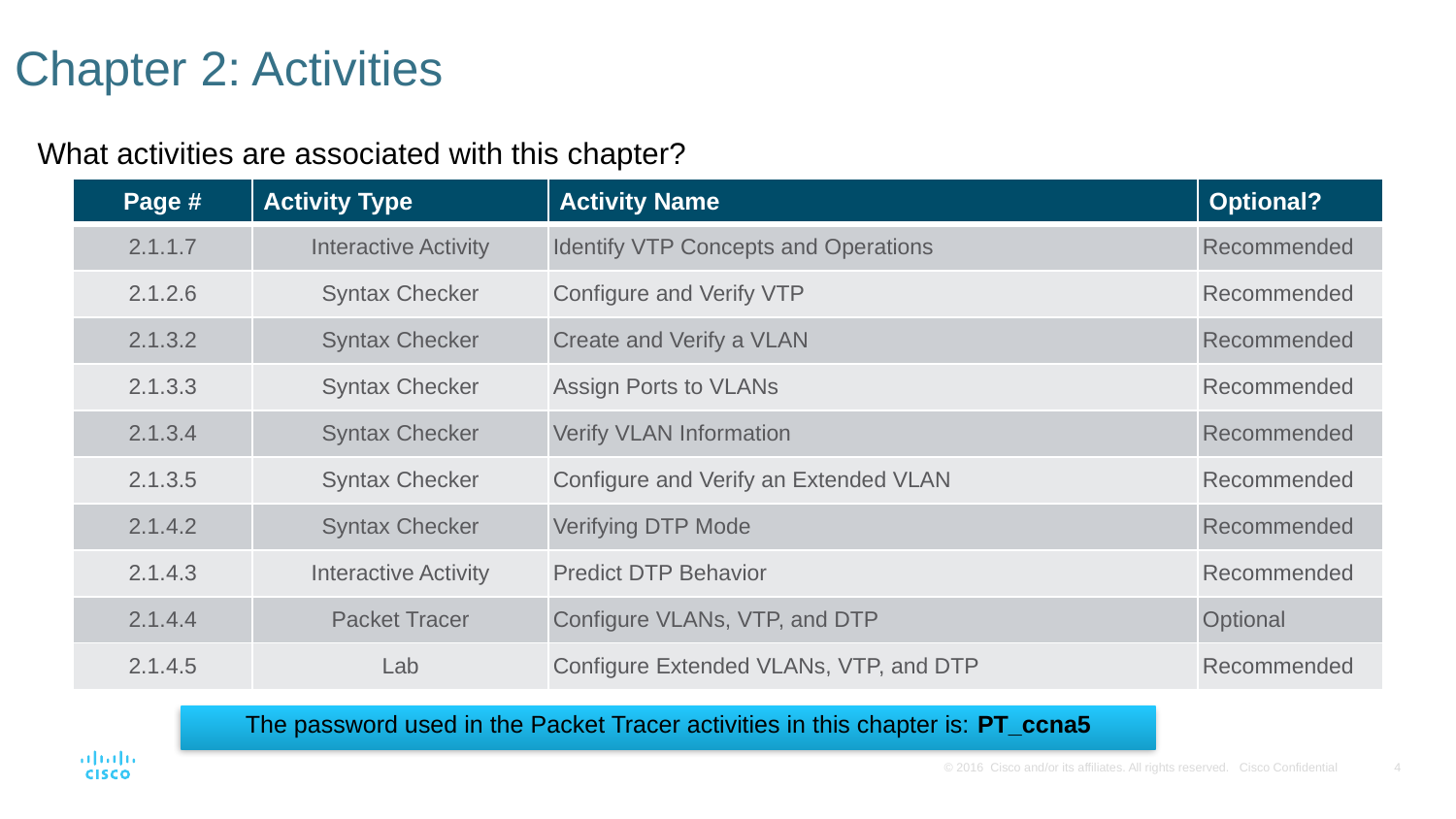

# Chapter 2: Activities
What activities are associated with this chapter?

| Page # | Activity Type | Activity Name | Optional? |
| --- | --- | --- | --- |
| 2.1.1.7 | Interactive Activity | Identify VTP Concepts and Operations | Recommended |
| 2.1.2.6 | Syntax Checker | Configure and Verify VTP | Recommended |
| 2.1.3.2 | Syntax Checker | Create and Verify a VLAN | Recommended |
| 2.1.3.3 | Syntax Checker | Assign Ports to VLANs | Recommended |
| 2.1.3.4 | Syntax Checker | Verify VLAN Information | Recommended |
| 2.1.3.5 | Syntax Checker | Configure and Verify an Extended VLAN | Recommended |
| 2.1.4.2 | Syntax Checker | Verifying DTP Mode | Recommended |
| 2.1.4.3 | Interactive Activity | Predict DTP Behavior | Recommended |
| 2.1.4.4 | Packet Tracer | Configure VLANs, VTP, and DTP | Optional |
| 2.1.4.5 | Lab | Configure Extended VLANs, VTP, and DTP | Recommended |
The password used in the Packet Tracer activities in this chapter is: PT_ccna5